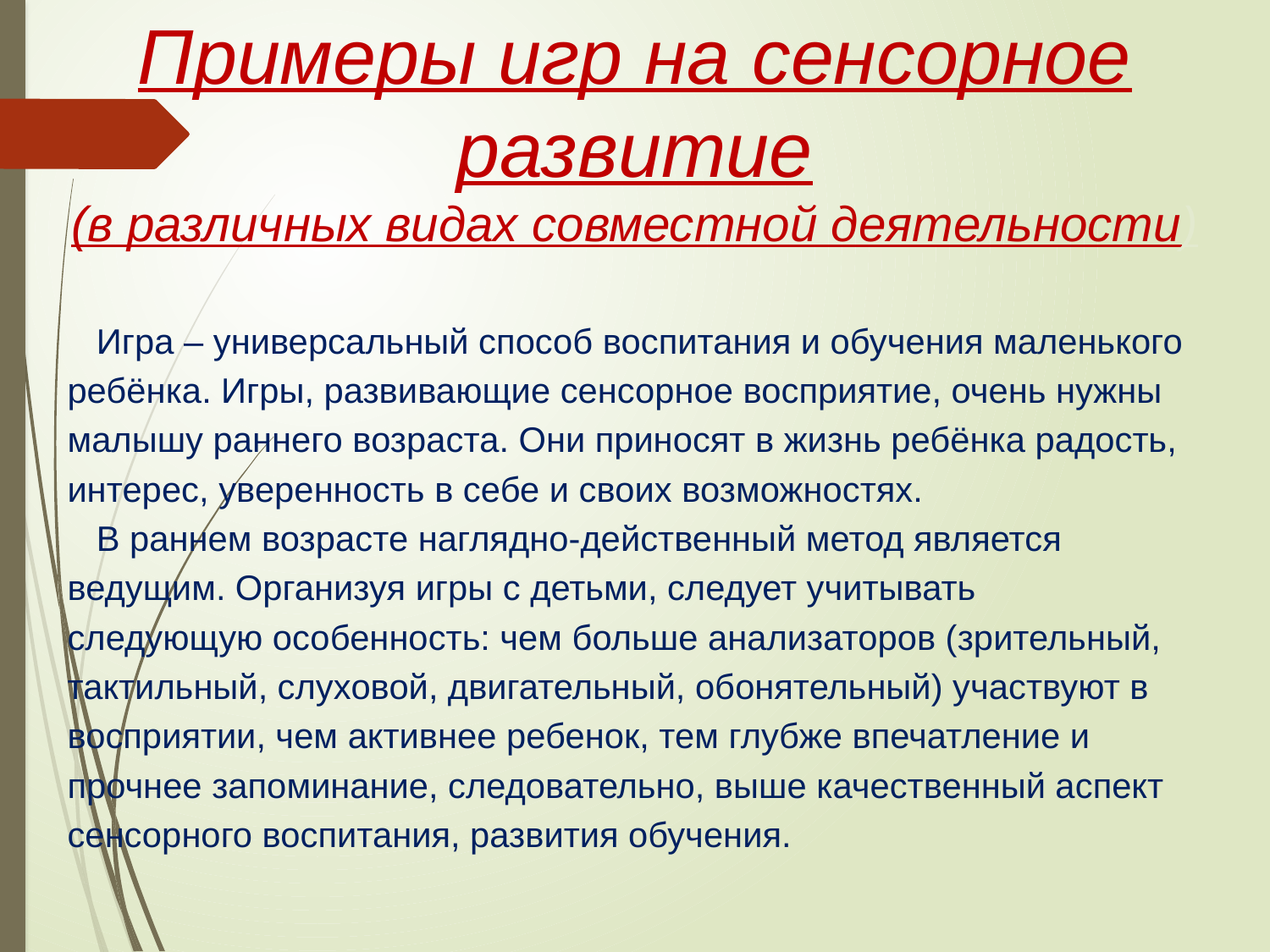

Примеры игр на сенсорное развитие
(в различных видах совместной деятельности)
   Игра – универсальный способ воспитания и обучения маленького
ребёнка. Игры, развивающие сенсорное восприятие, очень нужны
малышу раннего возраста. Они приносят в жизнь ребёнка радость,
интерес, уверенность в себе и своих возможностях.
   В раннем возрасте наглядно-действенный метод является
ведущим. Организуя игры с детьми, следует учитывать
следующую особенность: чем больше анализаторов (зрительный,
тактильный, слуховой, двигательный, обонятельный) участвуют в
восприятии, чем активнее ребенок, тем глубже впечатление и
прочнее запоминание, следовательно, выше качественный аспект
сенсорного воспитания, развития обучения.